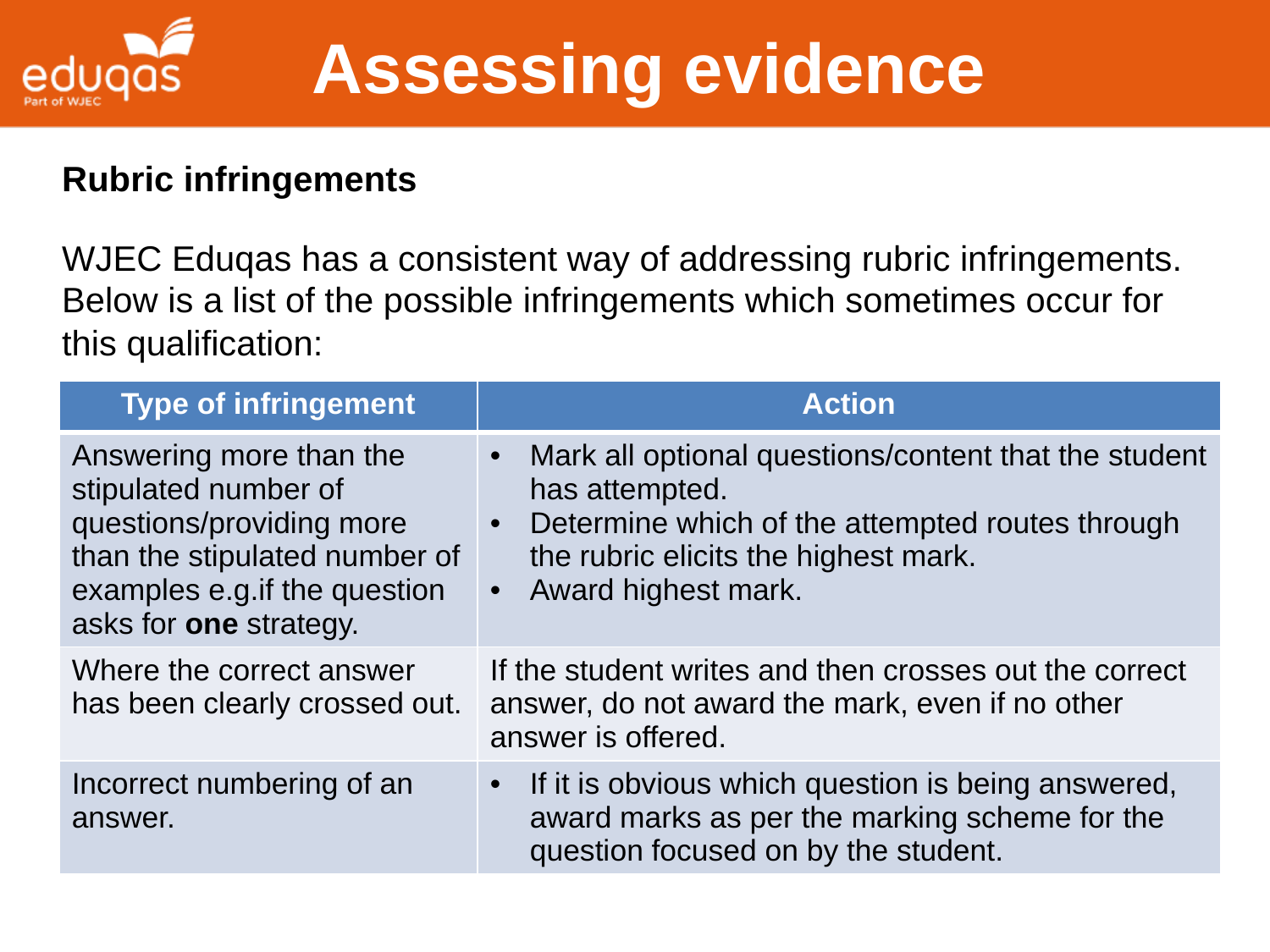

Assessing evidence
Rubric infringements

WJEC Eduqas has a consistent way of addressing rubric infringements. Below is a list of the possible infringements which sometimes occur for this qualification:

| Type of infringement | Action |
| --- | --- |
| Answering more than the stipulated number of questions/providing more than the stipulated number of examples e.g.if the question asks for one strategy. | Mark all optional questions/content that the student has attempted. Determine which of the attempted routes through the rubric elicits the highest mark. Award highest mark. |
| Where the correct answer has been clearly crossed out. | If the student writes and then crosses out the correct answer, do not award the mark, even if no other answer is offered. |
| Incorrect numbering of an answer. | If it is obvious which question is being answered, award marks as per the marking scheme for the question focused on by the student. |